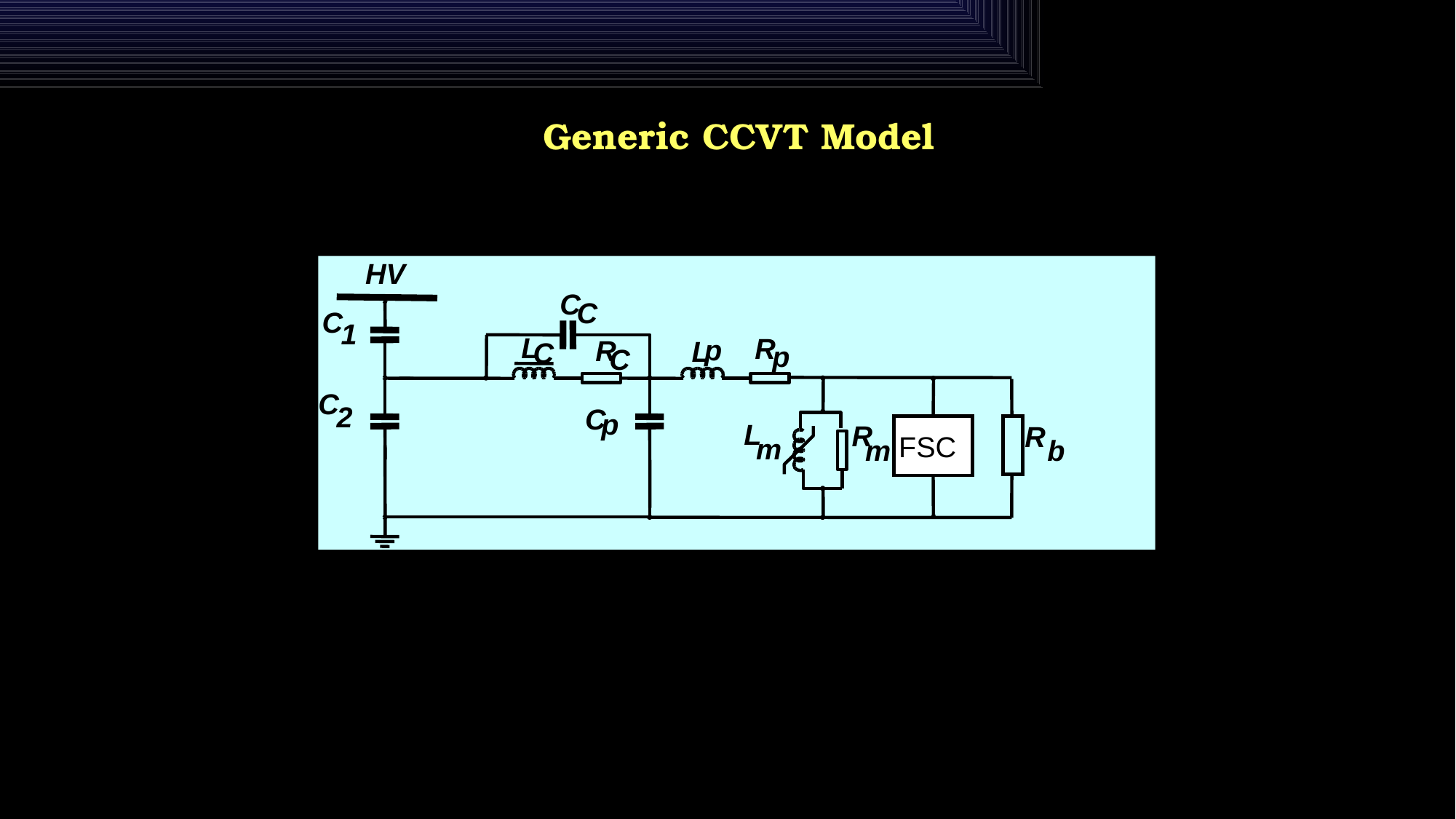

Generic CCVT Model
HV

C
C

C
1

L
R
p
R
L
C

p

C

C
2
C
p

L
R
R

FSC

m

m
b